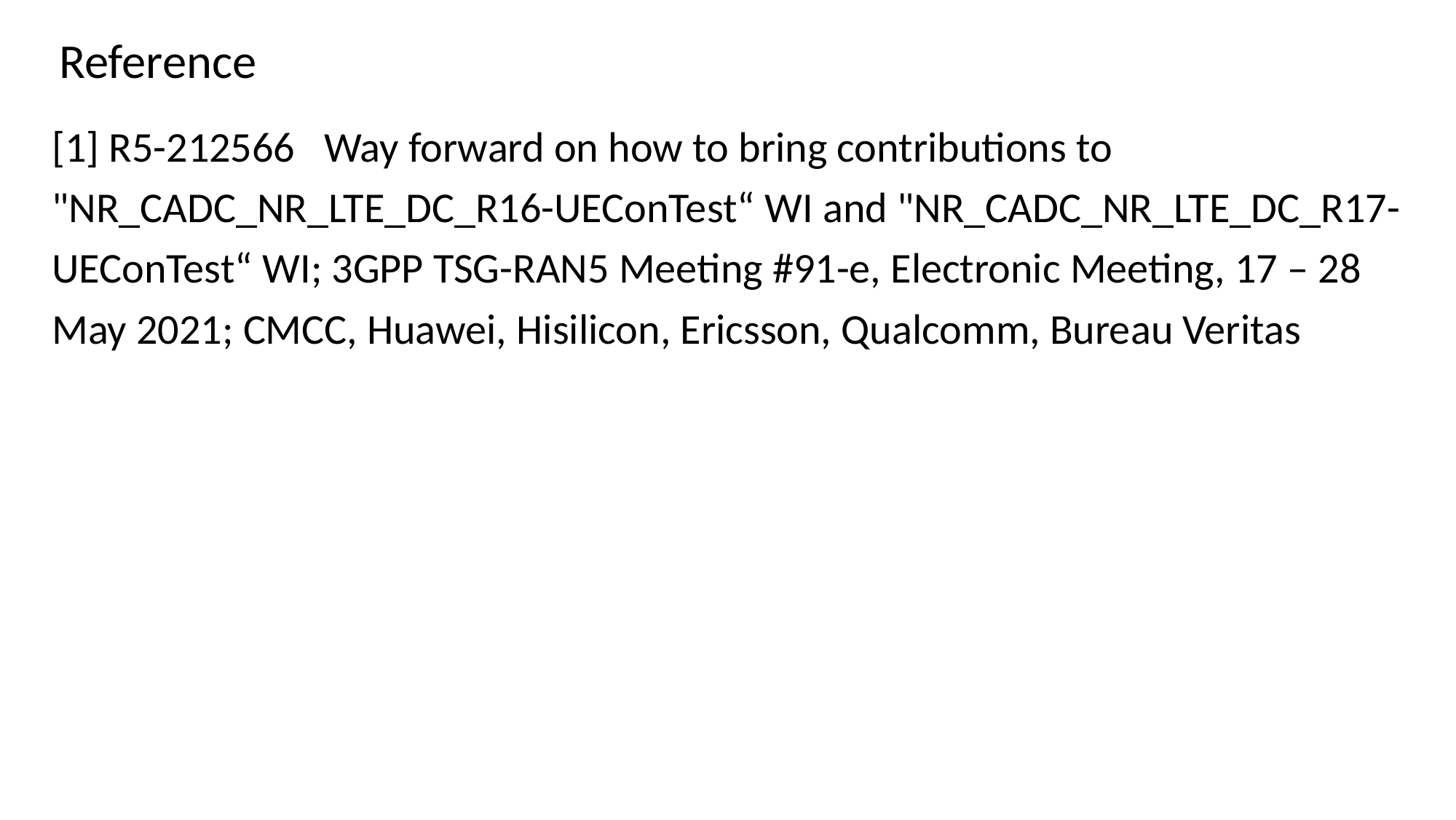

# Reference
[1] R5-212566   Way forward on how to bring contributions to "NR_CADC_NR_LTE_DC_R16-UEConTest“ WI and "NR_CADC_NR_LTE_DC_R17-UEConTest“ WI; 3GPP TSG-RAN5 Meeting #91-e, Electronic Meeting, 17 – 28 May 2021; CMCC, Huawei, Hisilicon, Ericsson, Qualcomm, Bureau Veritas